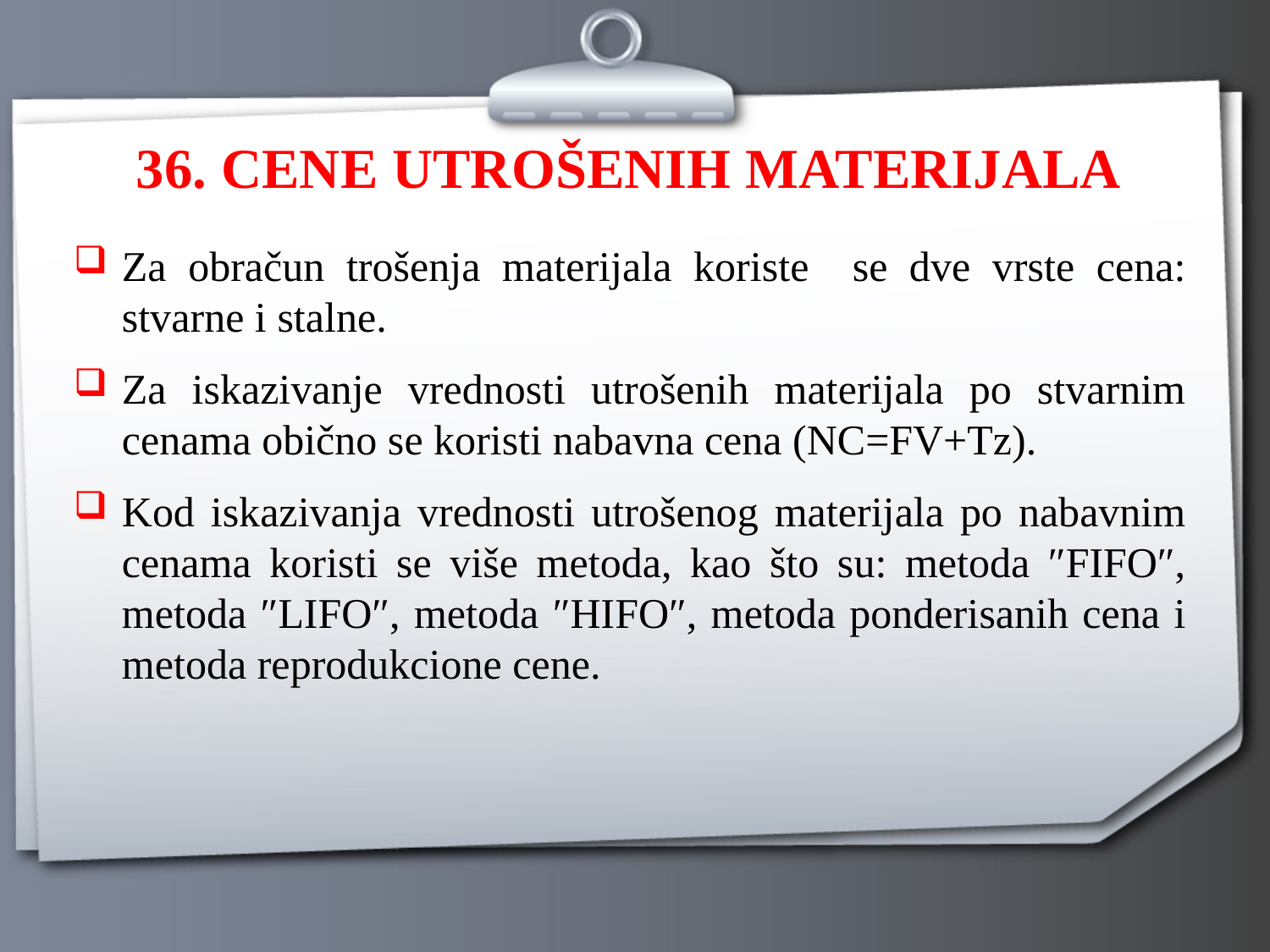

# 36. CENE UTROŠENIH MATERIJALA
Za obračun trošenja materijala koriste  se dve vrste cena: stvarne i stalne.
Za iskazivanje vrednosti utrošenih materijala po stvarnim cenama obično se koristi nabavna cena (NC=FV+Tz).
Kod iskazivanja vrednosti utrošenog materijala po nabavnim cenama koristi se više metoda, kao što su: metoda ″FIFO″, metoda ″LIFO″, metoda ″HIFO″, metoda ponderisanih cena i metoda reprodukcione cene.